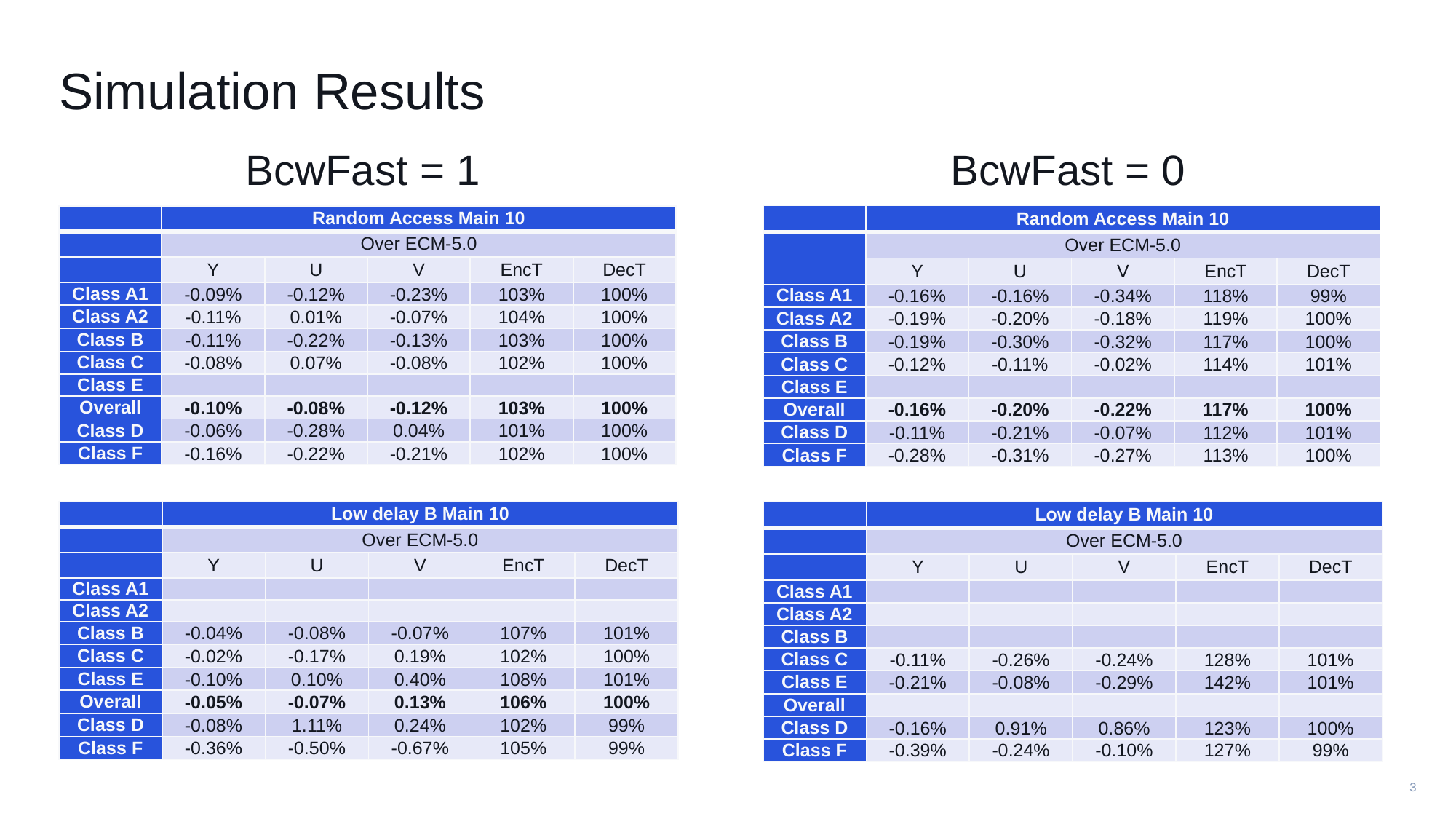

# Simulation Results
BcwFast = 0
BcwFast = 1
|  | Random Access Main 10 |  |  |  |  |
| --- | --- | --- | --- | --- | --- |
|  | Over ECM-5.0 |  |  |  |  |
|  | Y | U | V | EncT | DecT |
| Class A1 | -0.16% | -0.16% | -0.34% | 118% | 99% |
| Class A2 | -0.19% | -0.20% | -0.18% | 119% | 100% |
| Class B | -0.19% | -0.30% | -0.32% | 117% | 100% |
| Class C | -0.12% | -0.11% | -0.02% | 114% | 101% |
| Class E |  |  |  |  |  |
| Overall | -0.16% | -0.20% | -0.22% | 117% | 100% |
| Class D | -0.11% | -0.21% | -0.07% | 112% | 101% |
| Class F | -0.28% | -0.31% | -0.27% | 113% | 100% |
|  | Random Access Main 10 |  |  |  |  |
| --- | --- | --- | --- | --- | --- |
|  | Over ECM-5.0 |  |  |  |  |
|  | Y | U | V | EncT | DecT |
| Class A1 | -0.09% | -0.12% | -0.23% | 103% | 100% |
| Class A2 | -0.11% | 0.01% | -0.07% | 104% | 100% |
| Class B | -0.11% | -0.22% | -0.13% | 103% | 100% |
| Class C | -0.08% | 0.07% | -0.08% | 102% | 100% |
| Class E |  |  |  |  |  |
| Overall | -0.10% | -0.08% | -0.12% | 103% | 100% |
| Class D | -0.06% | -0.28% | 0.04% | 101% | 100% |
| Class F | -0.16% | -0.22% | -0.21% | 102% | 100% |
|  | Low delay B Main 10 |  |  |  |  |
| --- | --- | --- | --- | --- | --- |
|  | Over ECM-5.0 |  |  |  |  |
|  | Y | U | V | EncT | DecT |
| Class A1 |  |  |  |  |  |
| Class A2 |  |  |  |  |  |
| Class B | -0.04% | -0.08% | -0.07% | 107% | 101% |
| Class C | -0.02% | -0.17% | 0.19% | 102% | 100% |
| Class E | -0.10% | 0.10% | 0.40% | 108% | 101% |
| Overall | -0.05% | -0.07% | 0.13% | 106% | 100% |
| Class D | -0.08% | 1.11% | 0.24% | 102% | 99% |
| Class F | -0.36% | -0.50% | -0.67% | 105% | 99% |
|  | Low delay B Main 10 |  |  |  |  |
| --- | --- | --- | --- | --- | --- |
|  | Over ECM-5.0 |  |  |  |  |
|  | Y | U | V | EncT | DecT |
| Class A1 |  |  |  |  |  |
| Class A2 |  |  |  |  |  |
| Class B |  |  |  |  |  |
| Class C | -0.11% | -0.26% | -0.24% | 128% | 101% |
| Class E | -0.21% | -0.08% | -0.29% | 142% | 101% |
| Overall |  |  |  |  |  |
| Class D | -0.16% | 0.91% | 0.86% | 123% | 100% |
| Class F | -0.39% | -0.24% | -0.10% | 127% | 99% |